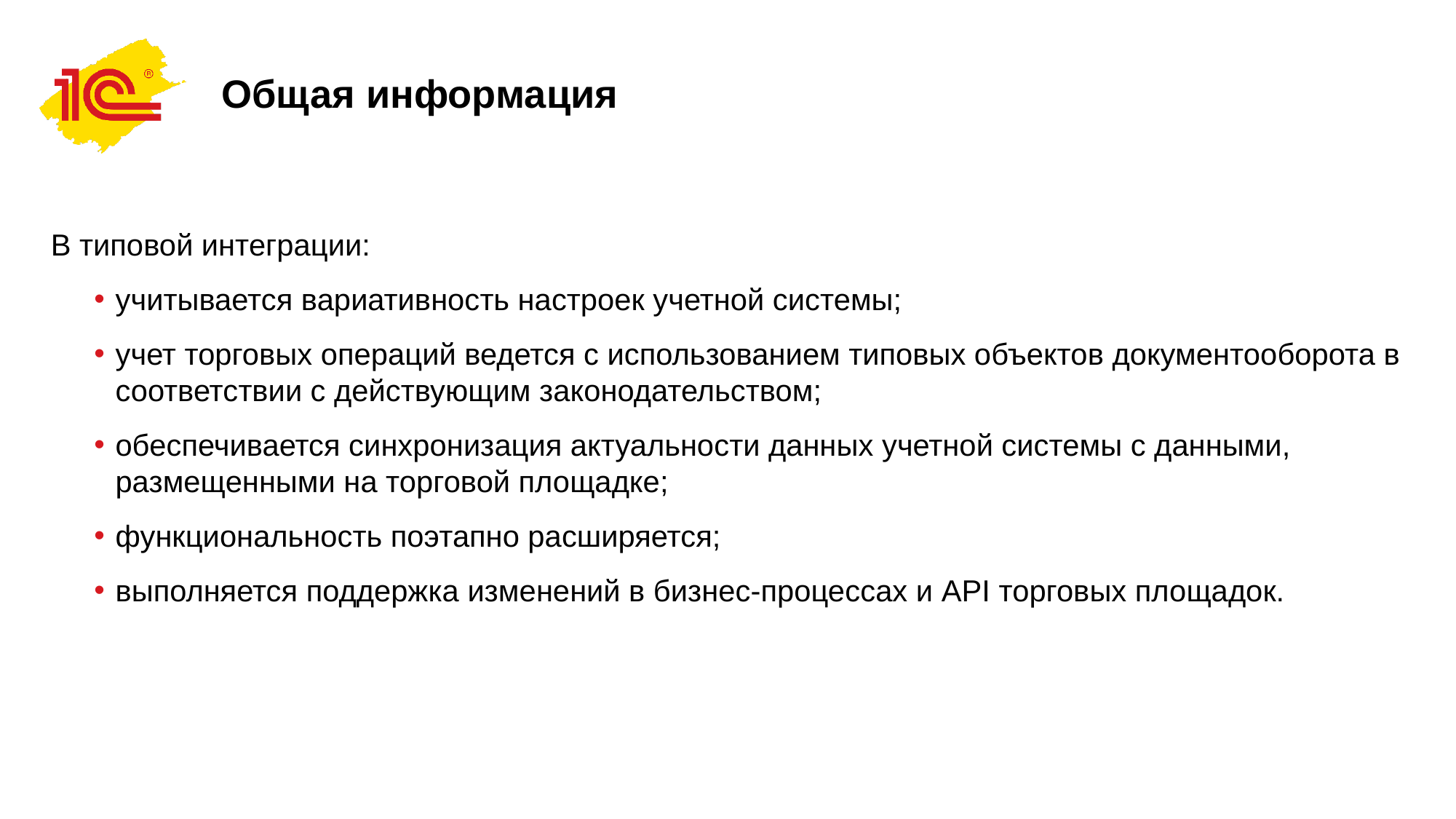

# Общая информация
В типовой интеграции:
учитывается вариативность настроек учетной системы;
учет торговых операций ведется с использованием типовых объектов документооборота в соответствии с действующим законодательством;
обеспечивается синхронизация актуальности данных учетной системы с данными, размещенными на торговой площадке;
функциональность поэтапно расширяется;
выполняется поддержка изменений в бизнес-процессах и API торговых площадок.